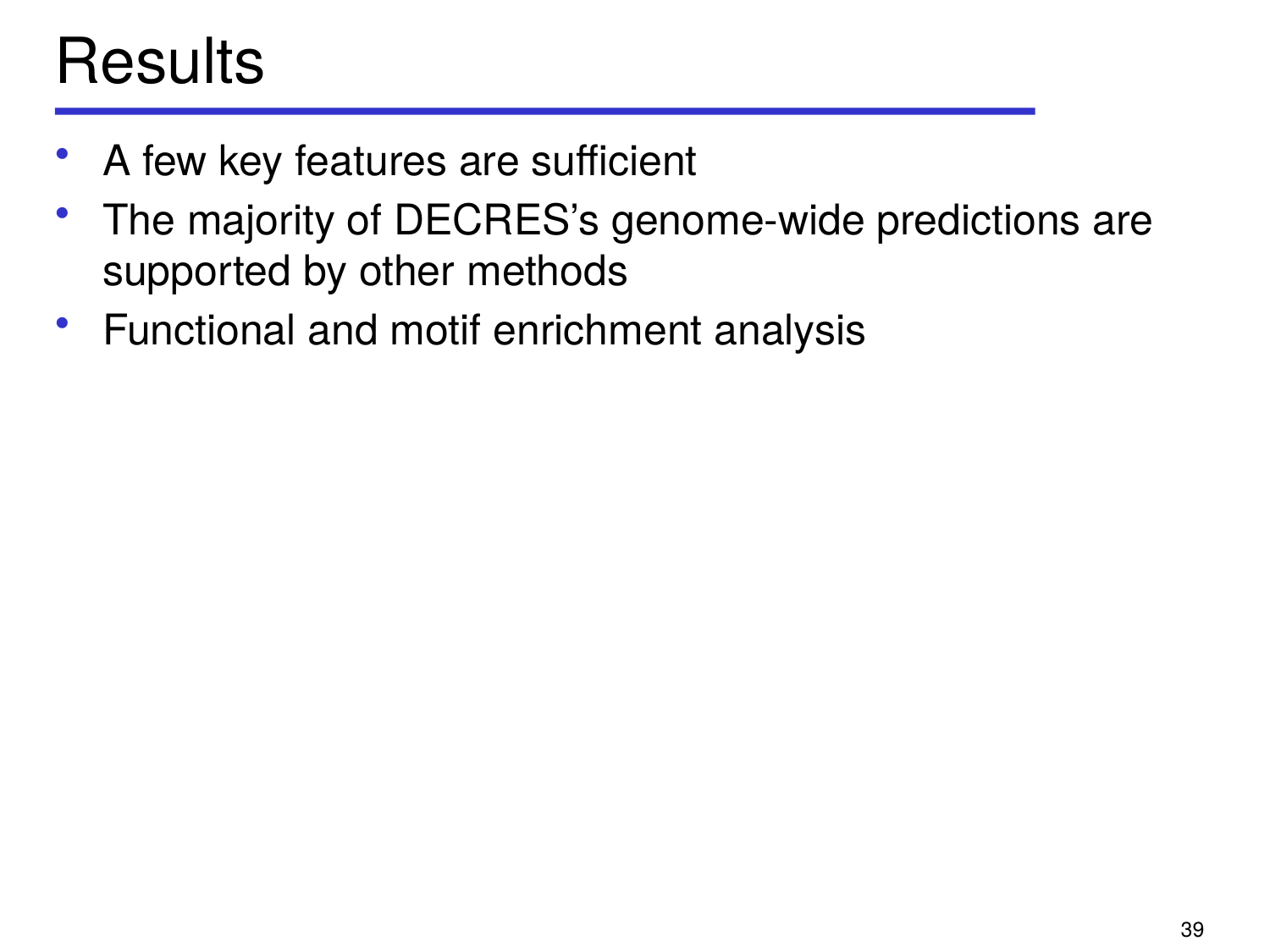

# Results
A few key features are sufficient
The majority of DECRES’s genome-wide predictions are supported by other methods
Functional and motif enrichment analysis

39